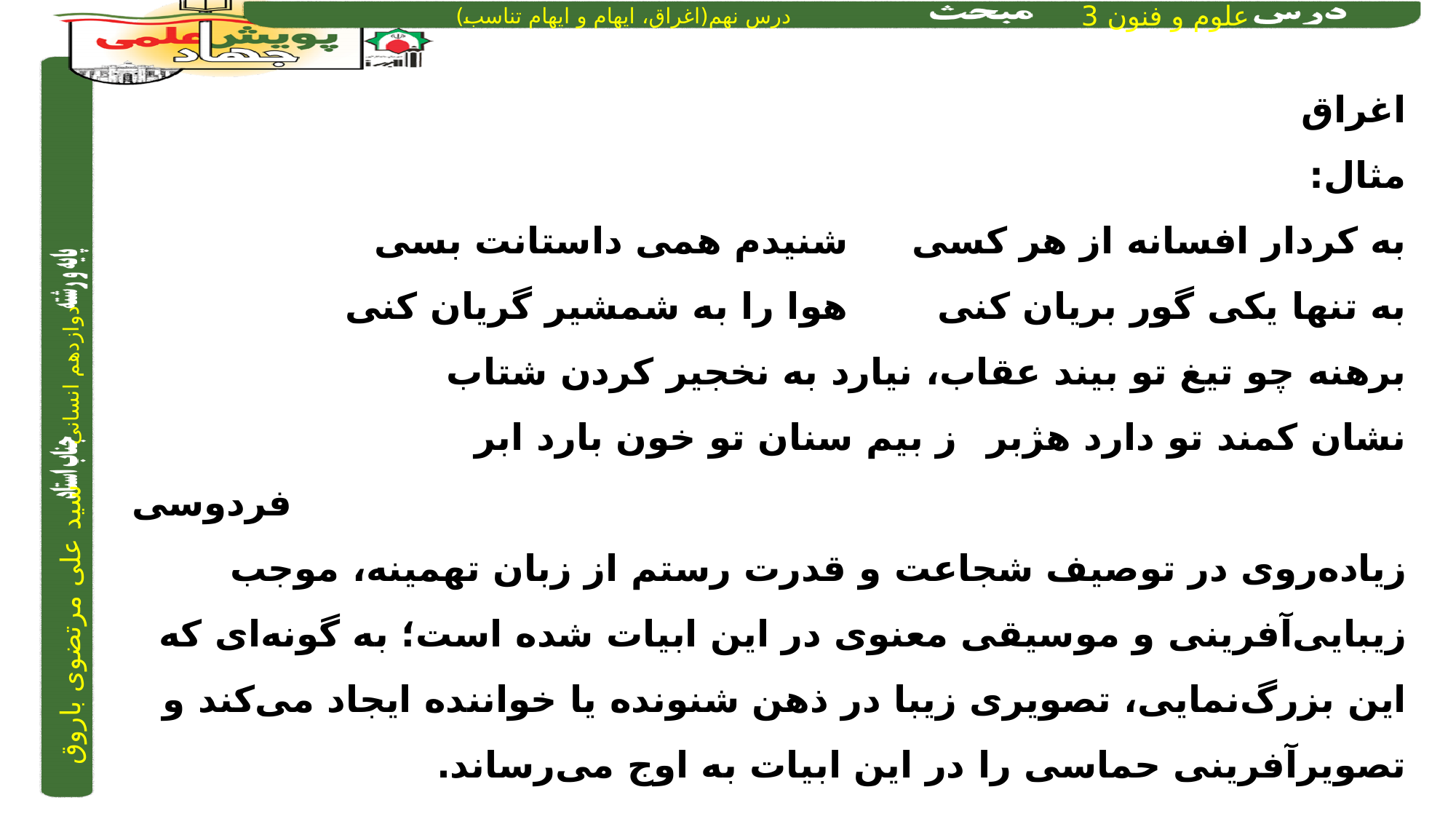

اغراق
مثال:
	به کردار افسانه از هر کسی		 شنیدم همی داستانت بسی
	به تنها یکی گور بریان کنی		 هوا را به شمشیر گریان کنی
	برهنه چو تیغ تو بیند عقاب،	 نیارد به نخجیر کردن شتاب
	نشان کمند تو دارد هژبر		 ز بیم سنان تو خون بارد ابر
فردوسی
زیاده‌روی در توصیف شجاعت و قدرت رستم از زبان تهمینه، موجب زیبایی‌آفرینی و موسیقی معنوی در این ابیات شده است؛ به گونه‌ای که این بزرگ‌نمایی، تصویری زیبا در ذهن شنونده یا خواننده ایجاد می‌کند و تصویرآفرینی حماسی را در این ابیات به اوج می‌رساند.